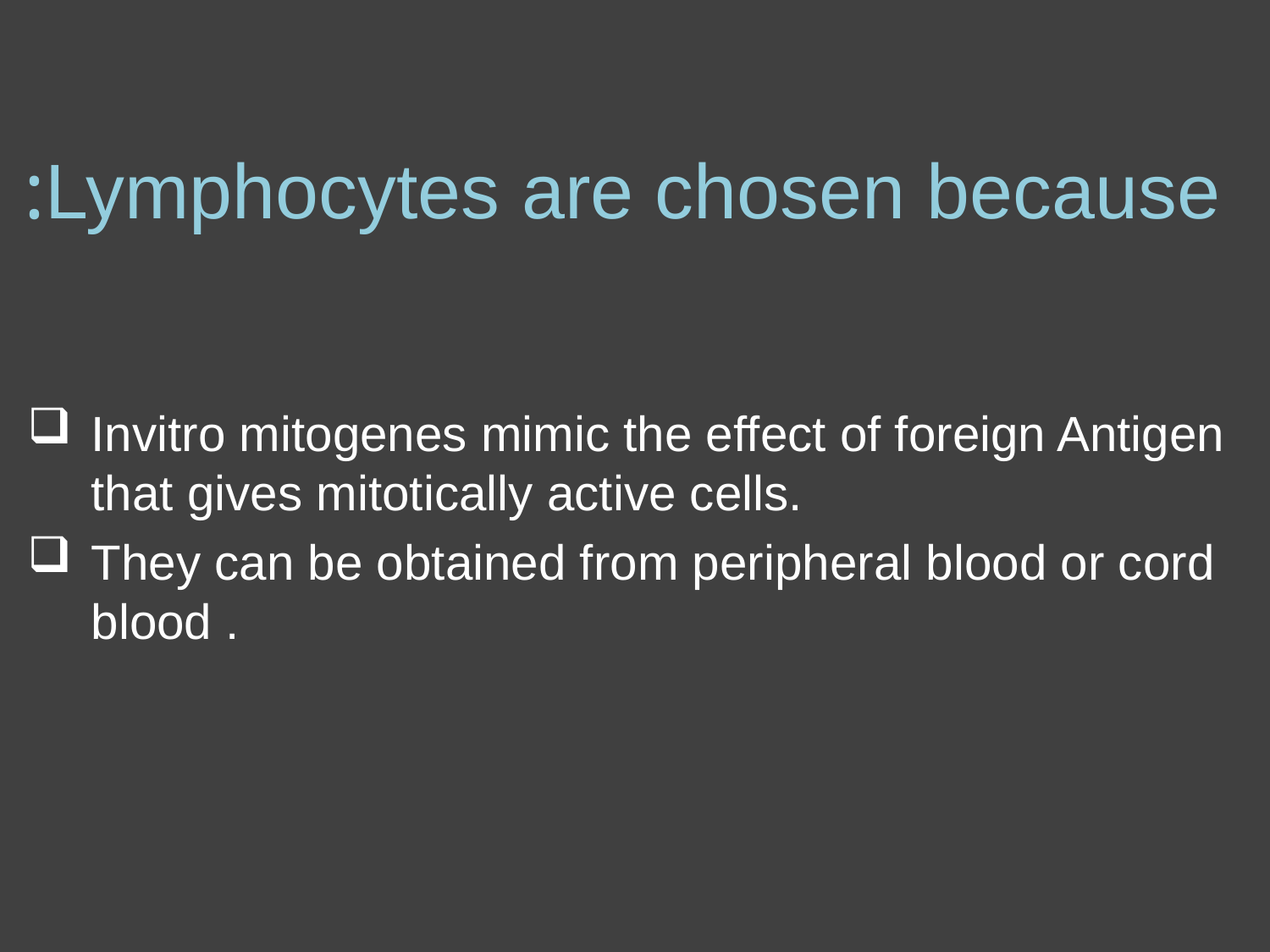

# Lymphocytes are chosen because:
Invitro mitogenes mimic the effect of foreign Antigen that gives mitotically active cells.
They can be obtained from peripheral blood or cord blood .